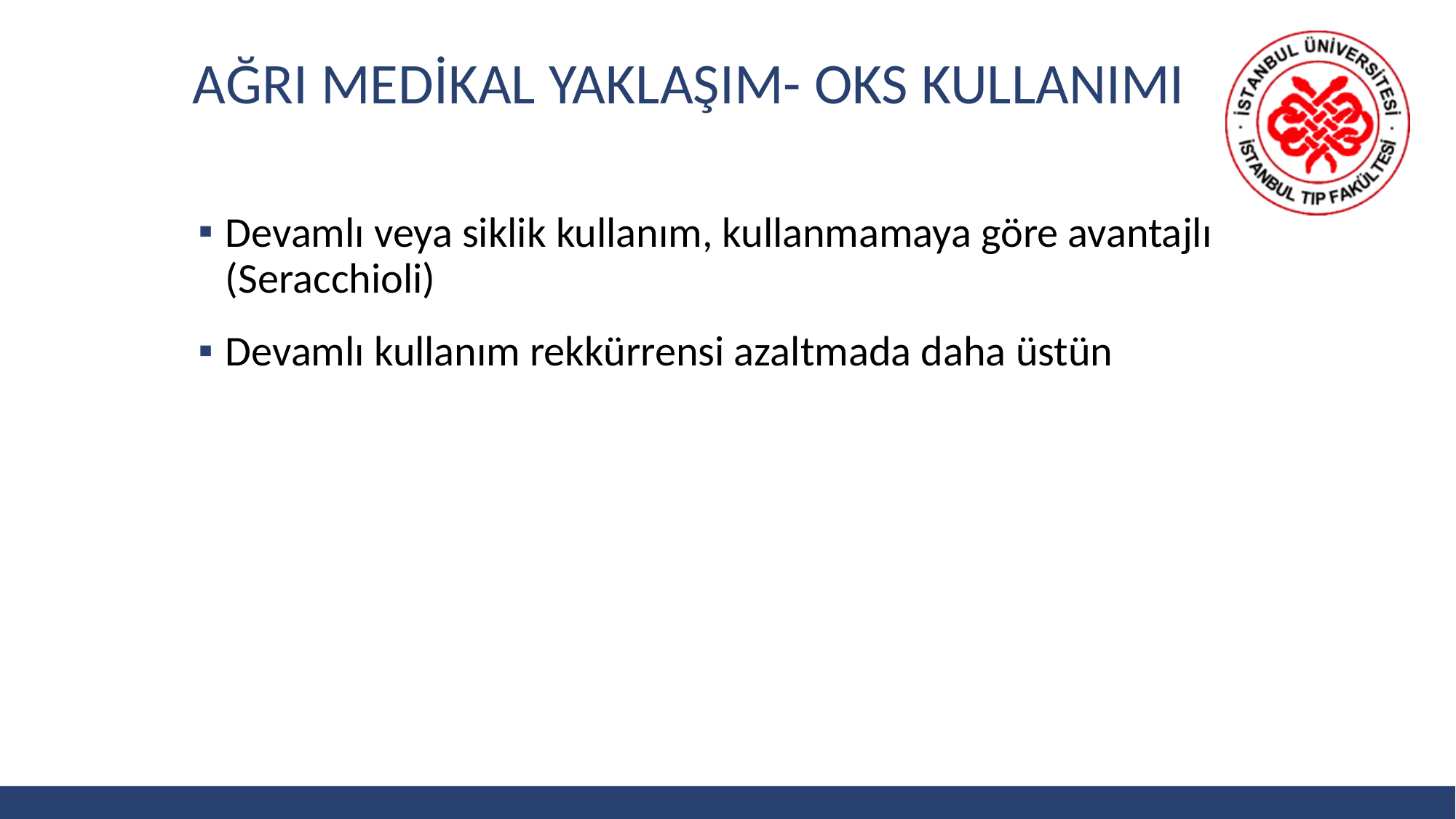

# AğrI Medİkal yaklaŞIm- OKS kullanIMI
Devamlı veya siklik kullanım, kullanmamaya göre avantajlı (Seracchioli)
Devamlı kullanım rekkürrensi azaltmada daha üstün